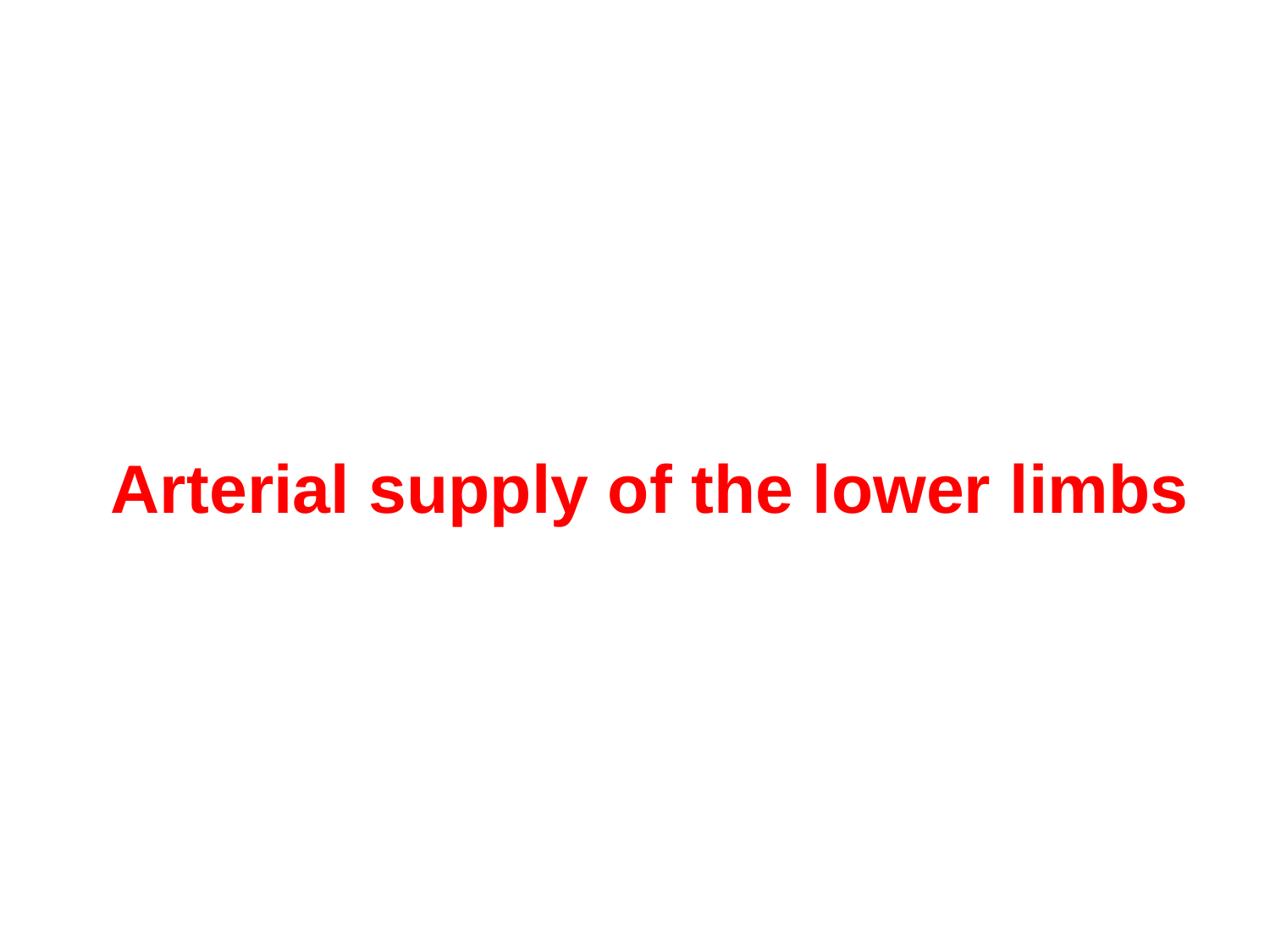

# Arterial supply of the lower limbs